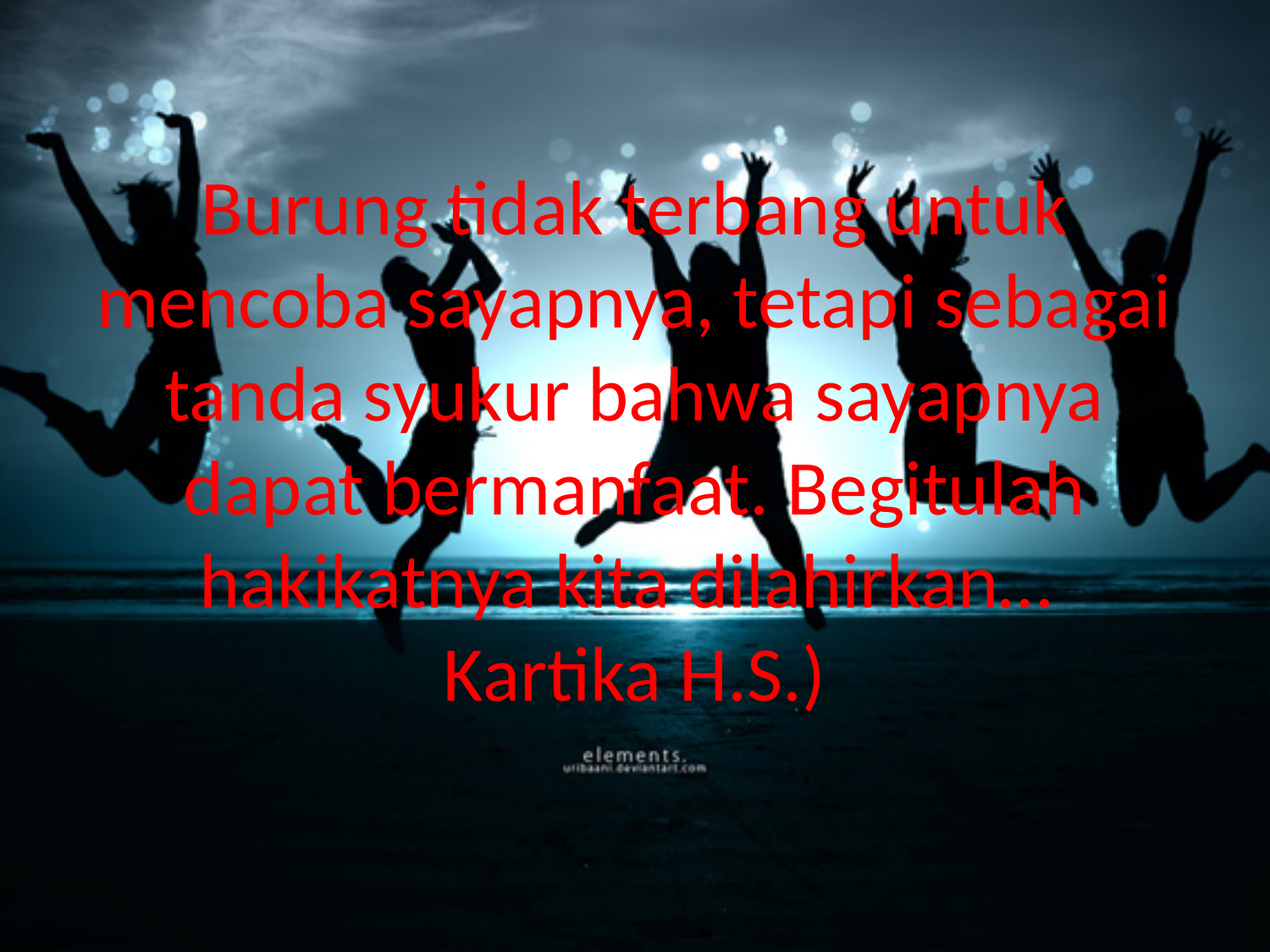

# Burung tidak terbang untuk mencoba sayapnya, tetapi sebagai tanda syukur bahwa sayapnya dapat bermanfaat. Begitulah hakikatnya kita dilahirkan… Kartika H.S.)